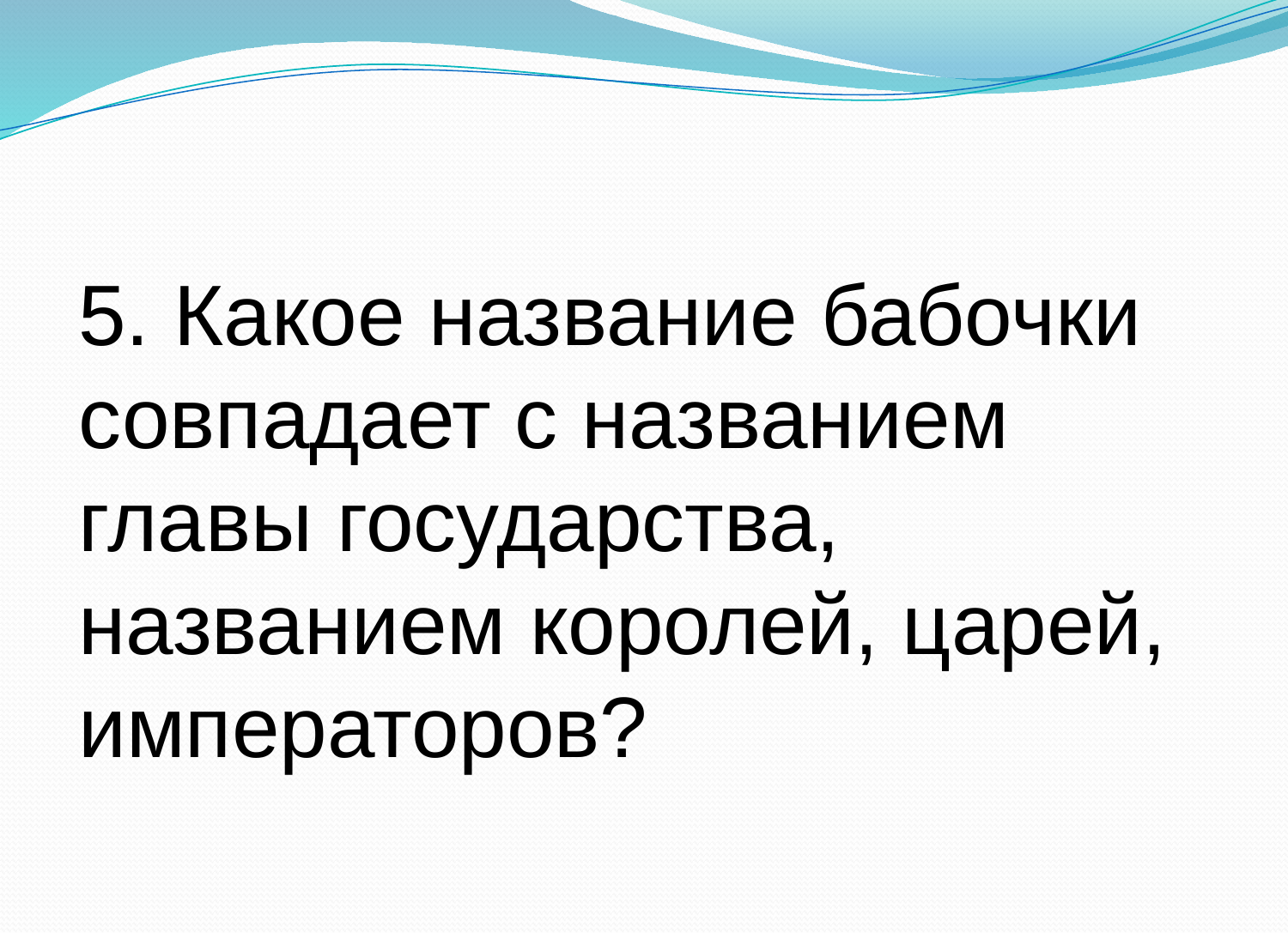

#
5. Какое название бабочки совпадает с названием главы государства, названием королей, царей, императоров?